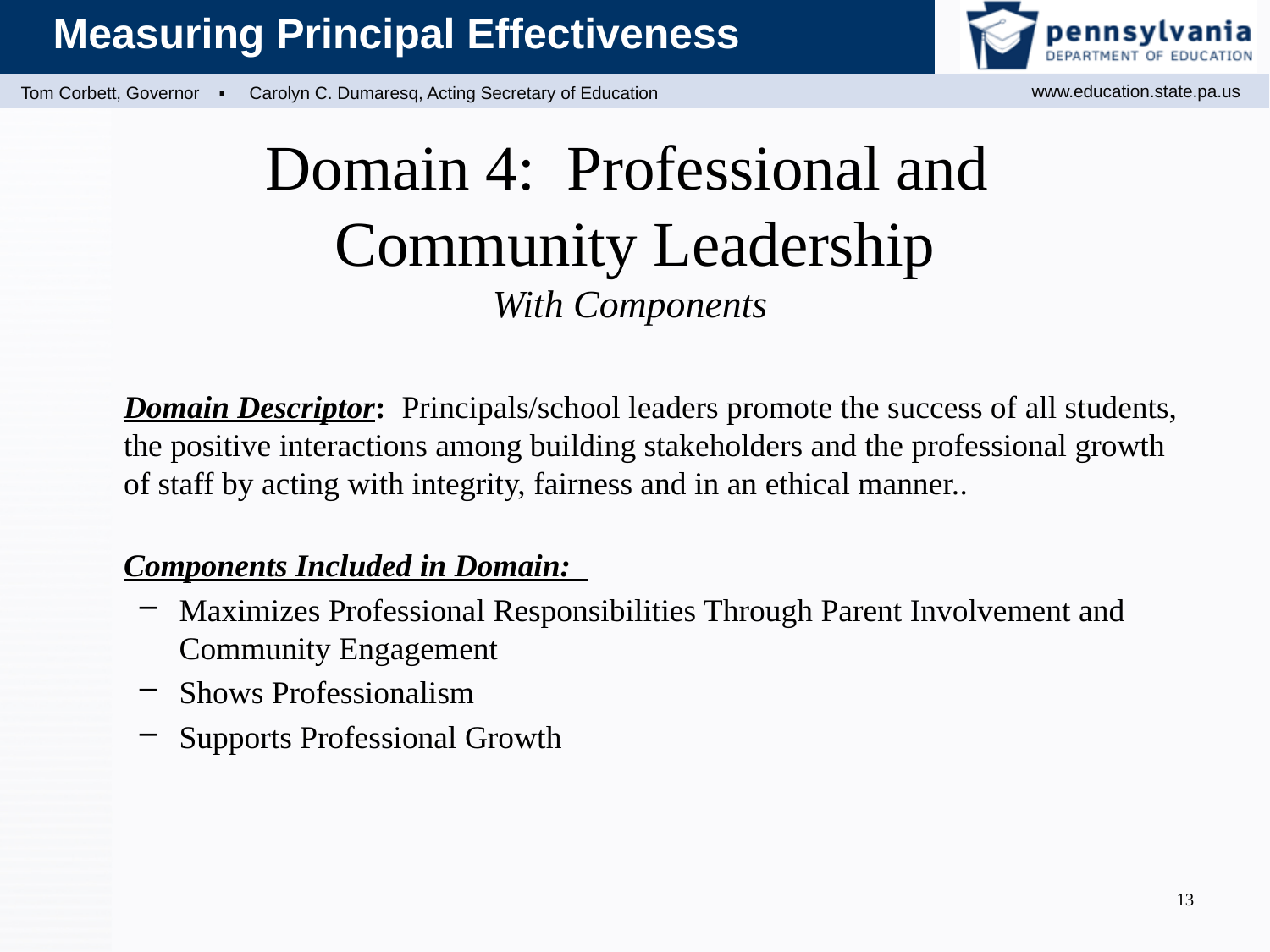

# Domain 4:  Professional and Community Leadership With Components
	Domain Descriptor:  Principals/school leaders promote the success of all students, the positive interactions among building stakeholders and the professional growth of staff by acting with integrity, fairness and in an ethical manner..
Components Included in Domain:
Maximizes Professional Responsibilities Through Parent Involvement and Community Engagement
Shows Professionalism
Supports Professional Growth

13